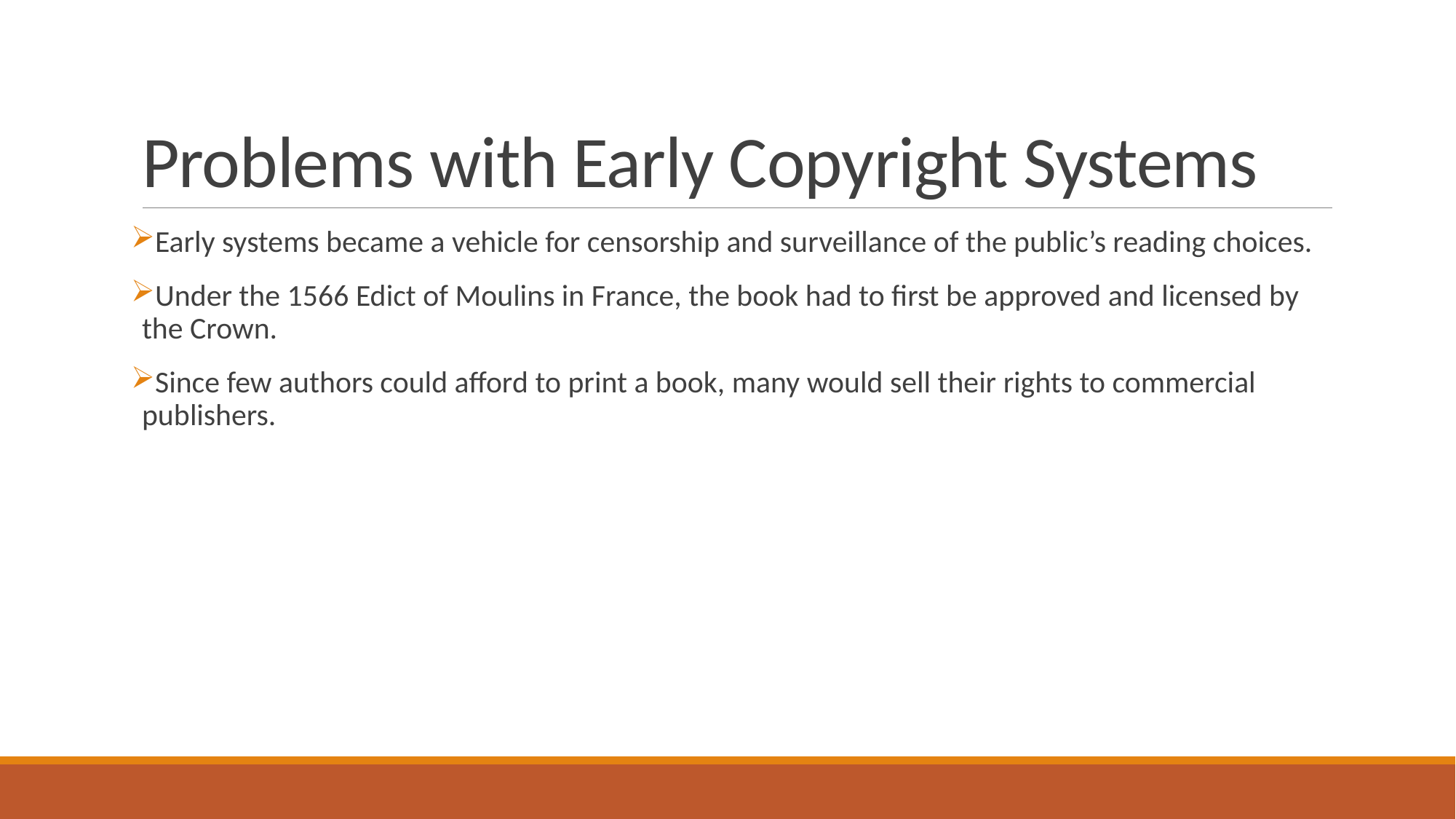

# Problems with Early Copyright Systems
Early systems became a vehicle for censorship and surveillance of the public’s reading choices.
Under the 1566 Edict of Moulins in France, the book had to first be approved and licensed by the Crown.
Since few authors could afford to print a book, many would sell their rights to commercial publishers.